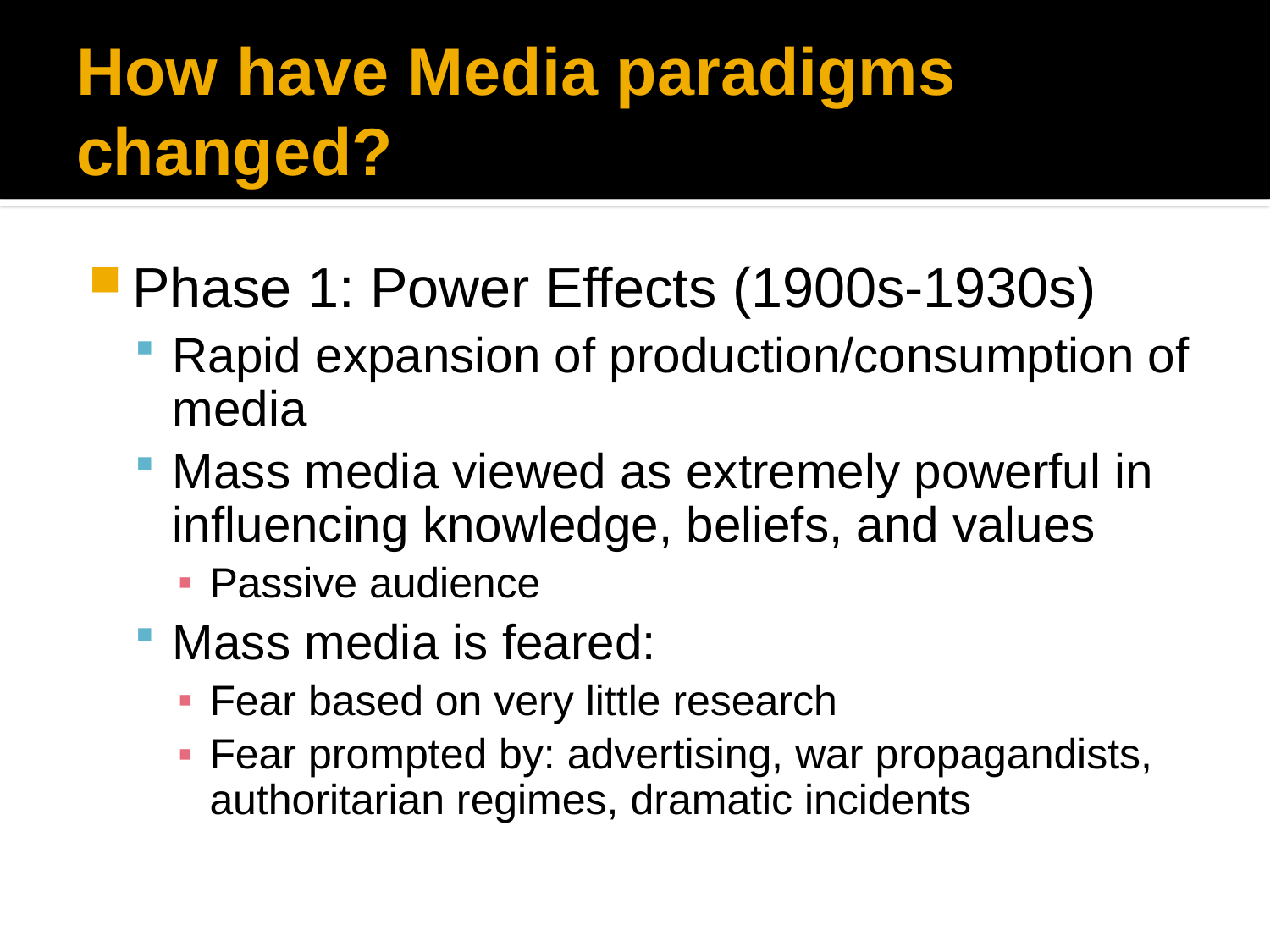

# How have Media paradigms changed?
Phase 1: Power Effects (1900s-1930s)
Rapid expansion of production/consumption of media
Mass media viewed as extremely powerful in influencing knowledge, beliefs, and values
Passive audience
Mass media is feared:
Fear based on very little research
Fear prompted by: advertising, war propagandists, authoritarian regimes, dramatic incidents